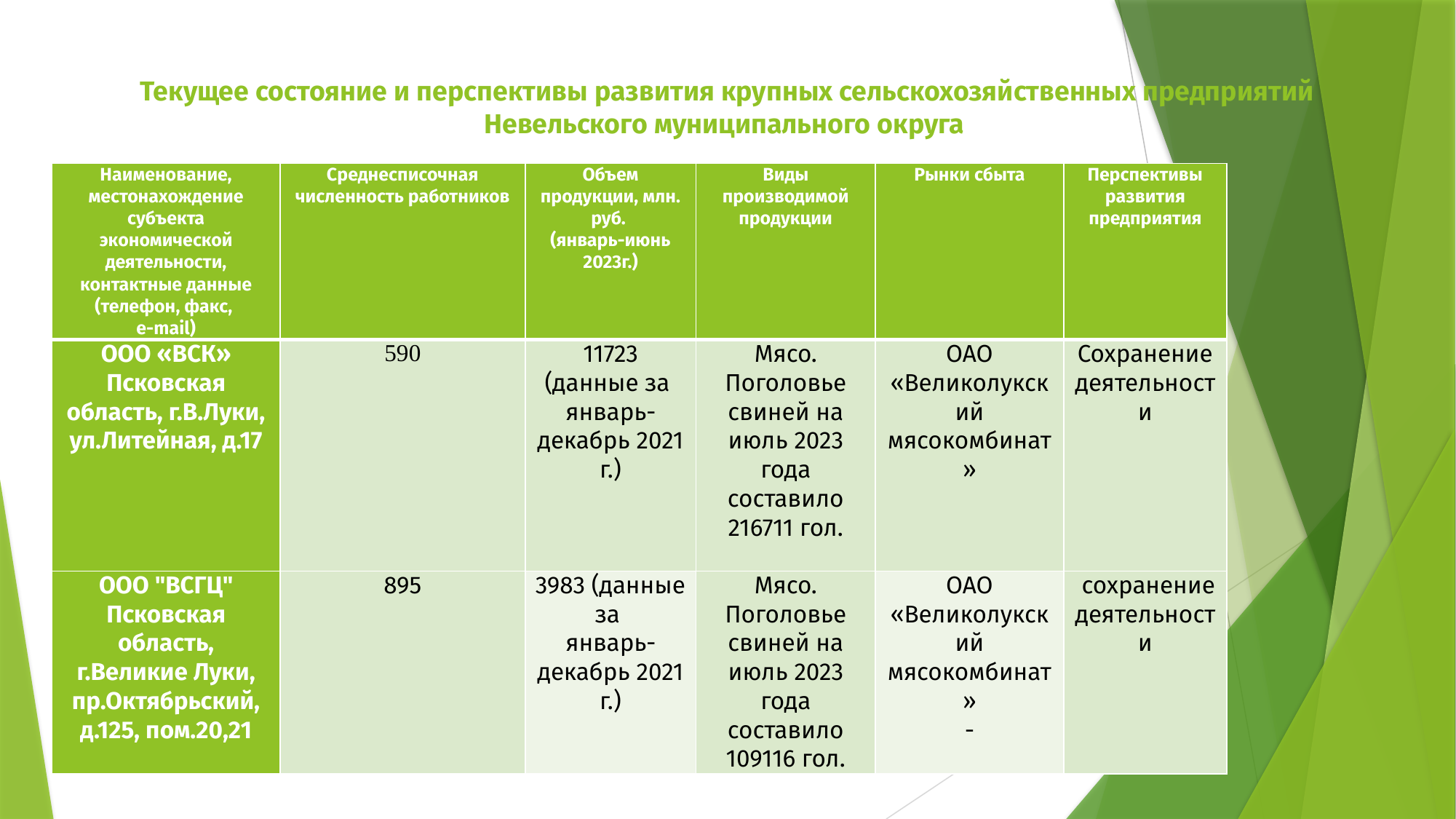

# Текущее состояние и перспективы развития крупных сельскохозяйственных предприятий Невельского муниципального округа
| Наименование, местонахождение субъекта экономической деятельности, контактные данные (телефон, факс, e-mail) | Среднесписочная численность работников | Объем продукции, млн. руб. (январь-июнь 2023г.) | Виды производимой продукции | Рынки сбыта | Перспективы развития предприятия |
| --- | --- | --- | --- | --- | --- |
| ООО «ВСК» Псковская область, г.В.Луки, ул.Литейная, д.17 | 590 | 11723 (данные за январь-декабрь 2021 г.) | Мясо. Поголовье свиней на июль 2023 года составило 216711 гол. | ОАО «Великолукский мясокомбинат» | Сохранение деятельности |
| ООО "ВСГЦ" Псковская область, г.Великие Луки, пр.Октябрьский, д.125, пом.20,21 | 895 | 3983 (данные за январь-декабрь 2021 г.) | Мясо. Поголовье свиней на июль 2023 года составило 109116 гол. | ОАО «Великолукский мясокомбинат» - | сохранение деятельности |